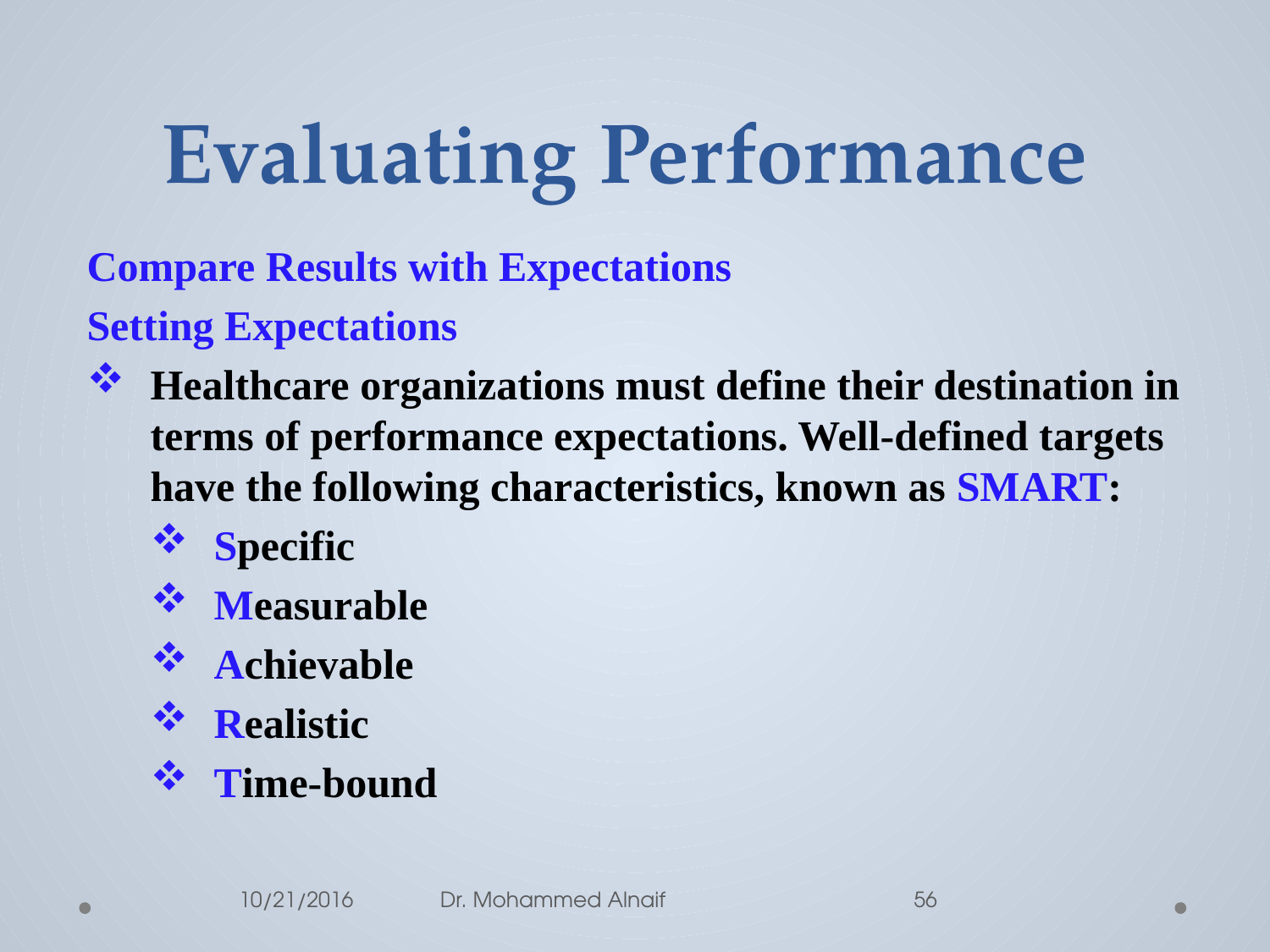

# Evaluating Performance
Compare Results with Expectations
Setting Expectations
Healthcare organizations must define their destination in terms of performance expectations. Well-defined targets have the following characteristics, known as SMART:
Specific
Measurable
Achievable
Realistic
Time-bound

10/21/2016
Dr. Mohammed Alnaif
56